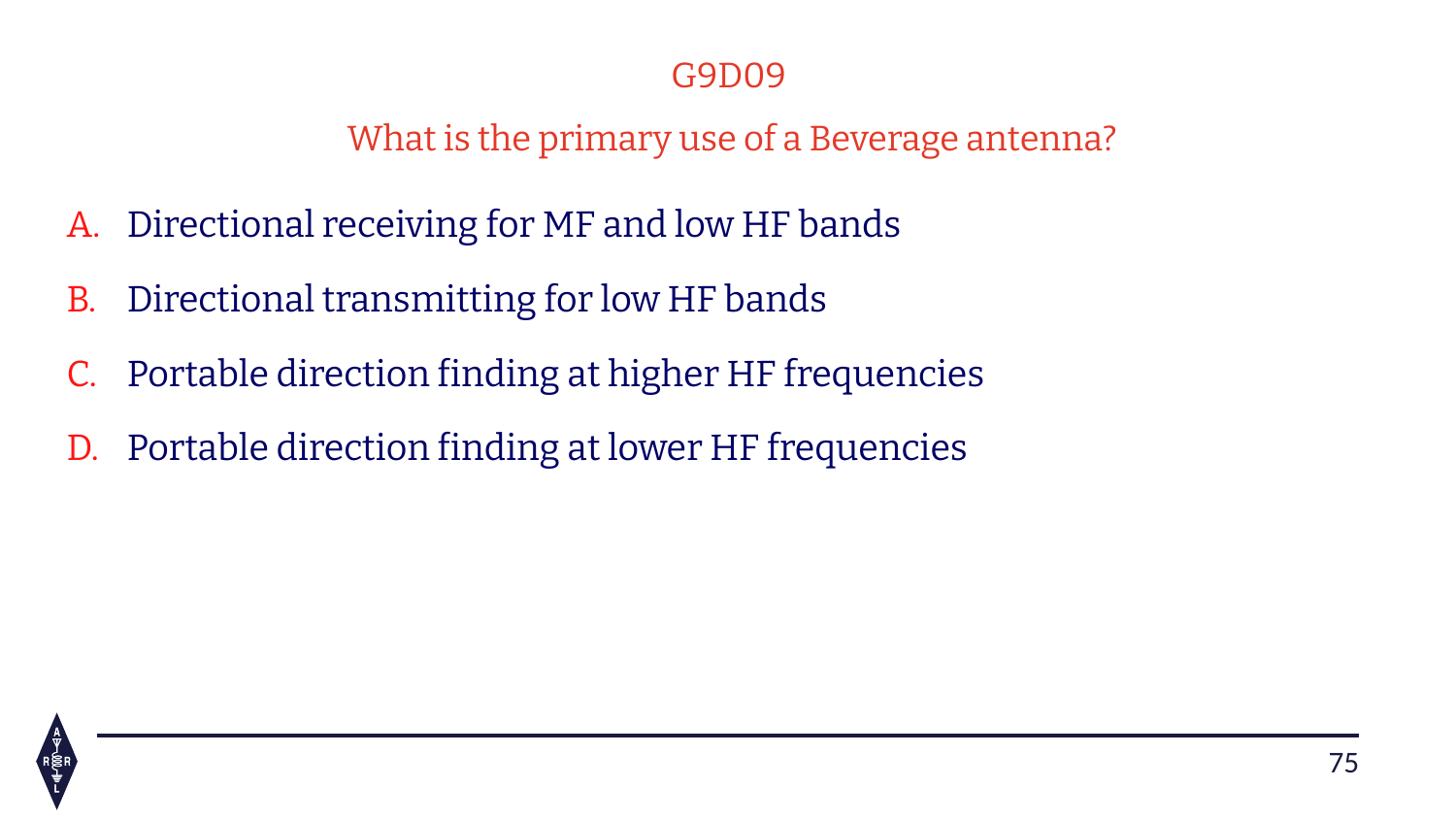

G9D09
What is the primary use of a Beverage antenna?
Directional receiving for MF and low HF bands
Directional transmitting for low HF bands
Portable direction finding at higher HF frequencies
Portable direction finding at lower HF frequencies

75